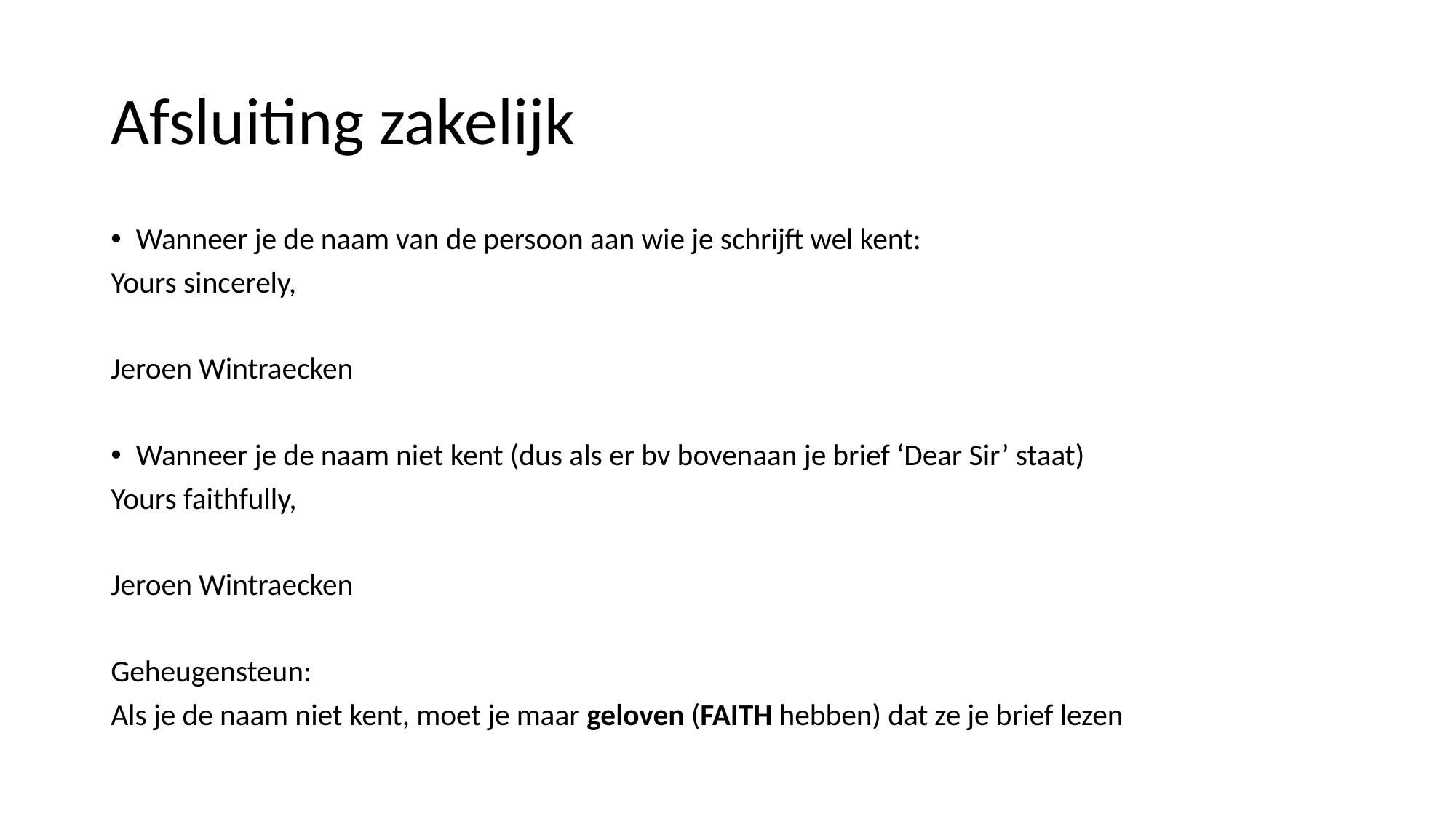

# Afsluiting zakelijk
Wanneer je de naam van de persoon aan wie je schrijft wel kent:
Yours sincerely,

Jeroen Wintraecken

Wanneer je de naam niet kent (dus als er bv bovenaan je brief ‘Dear Sir’ staat)
Yours faithfully,

Jeroen Wintraecken

Geheugensteun:
Als je de naam niet kent, moet je maar geloven (FAITH hebben) dat ze je brief lezen